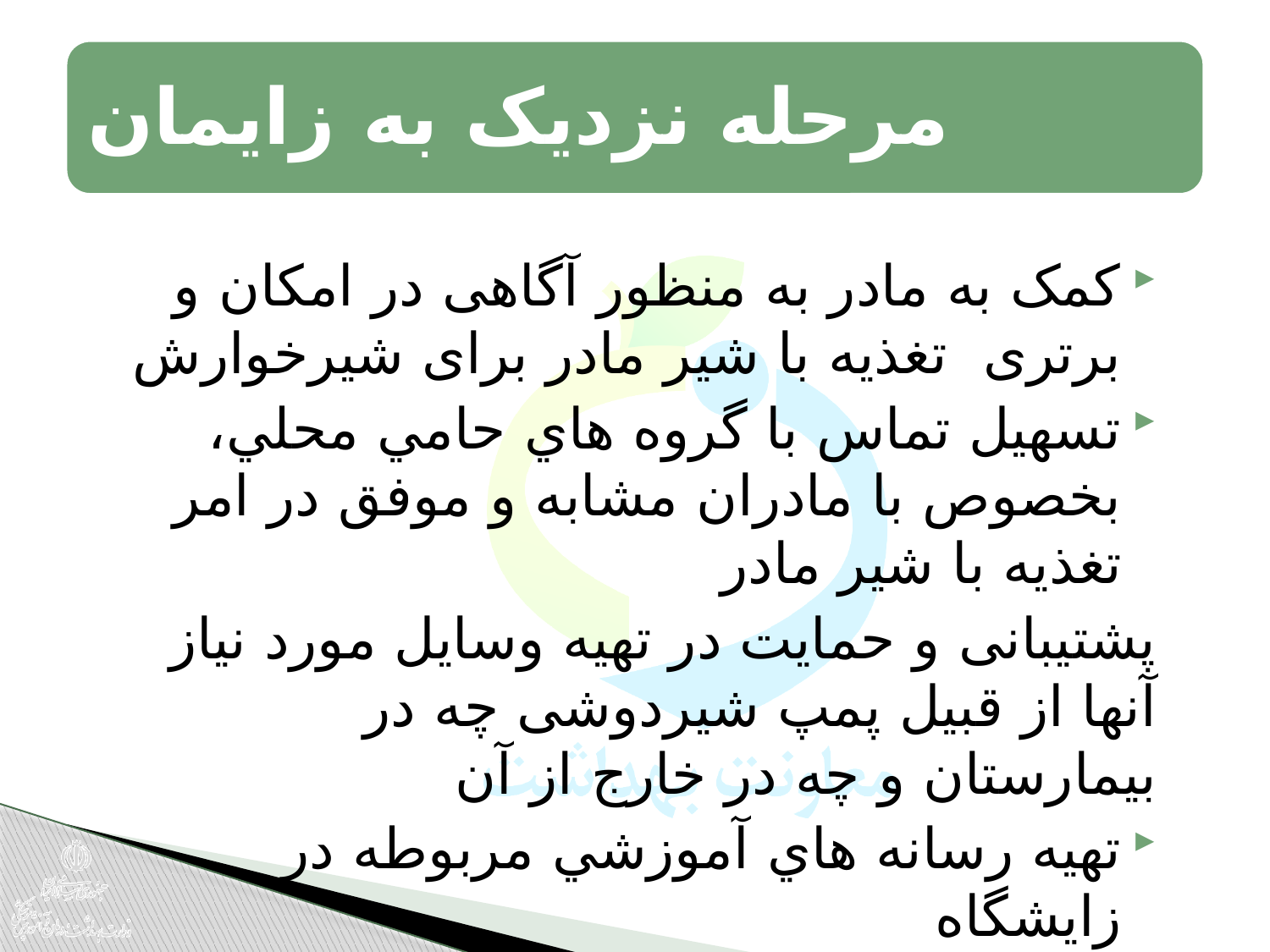

مرحله نزديک به زايمان
کمک به مادر به منظور آگاهی در امكان و برتری  تغذيه با شير مادر برای شیرخوارش
تسهيل تماس با گروه هاي حامي محلي، بخصوص با مادران مشابه و موفق در امر تغذيه با شير مادر
پشتيبانی و حمايت در تهيه وسايل مورد نياز آنها از قبيل پمپ شيردوشی چه در بيمارستان و چه در خارج از آن
تهيه رسانه هاي آموزشي مربوطه در زايشگاه